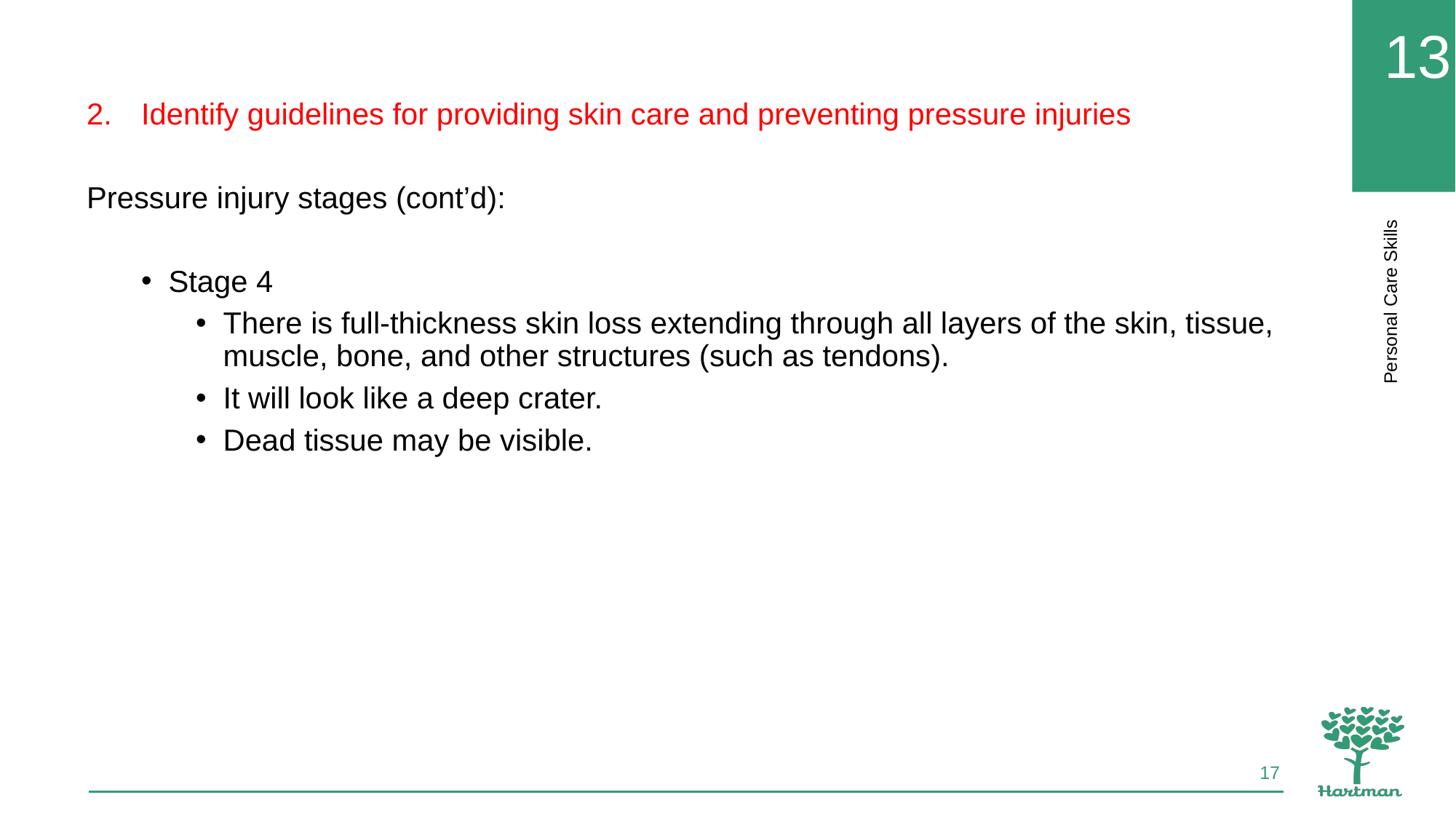

Identify guidelines for providing skin care and preventing pressure injuries

Pressure injury stages (cont’d):

Stage 4
There is full-thickness skin loss extending through all layers of the skin, tissue, muscle, bone, and other structures (such as tendons).
It will look like a deep crater.
Dead tissue may be visible.

17